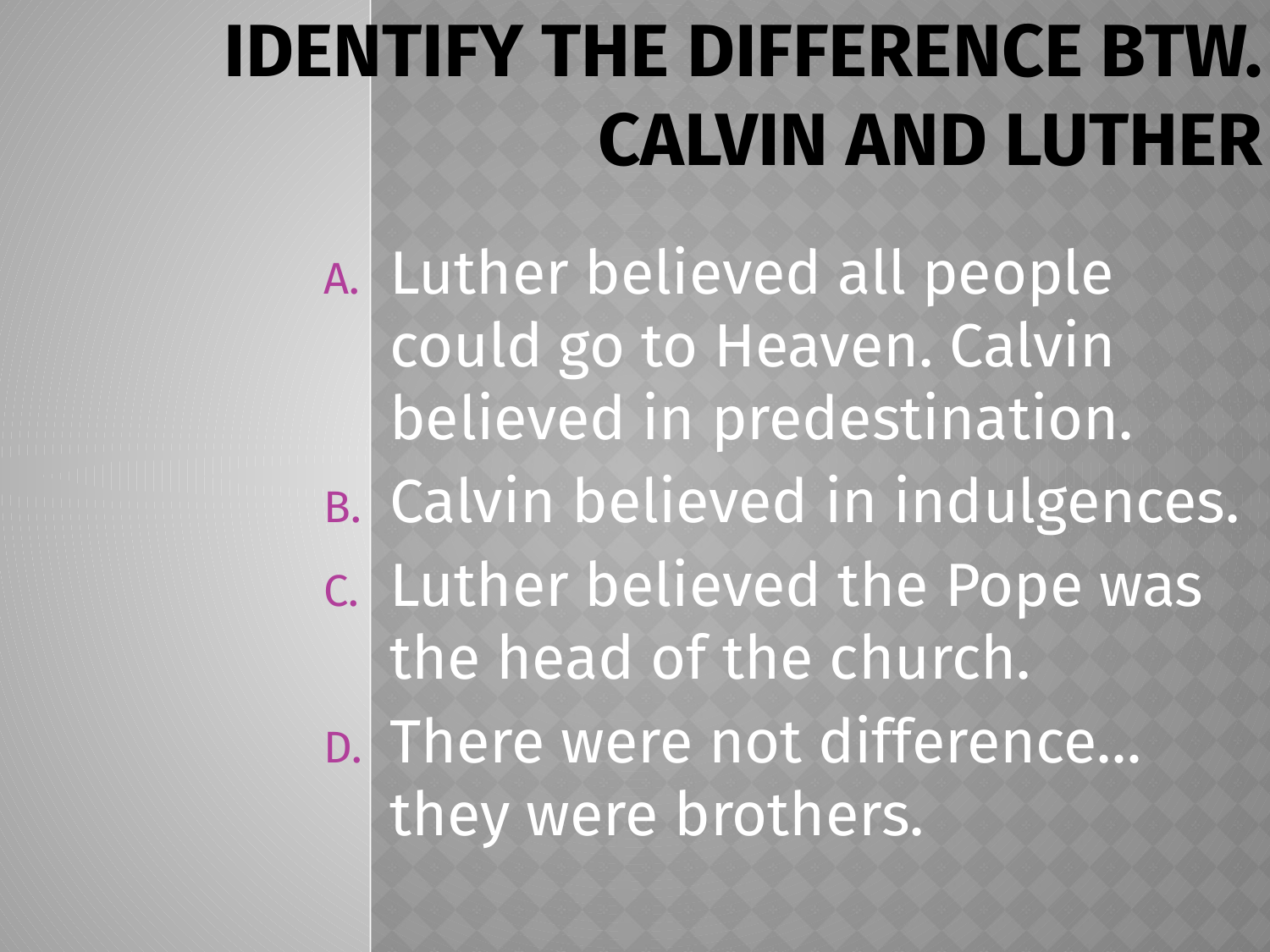

# Identify the difference btw. Calvin and Luther
Luther believed all people could go to Heaven. Calvin believed in predestination.
Calvin believed in indulgences.
Luther believed the Pope was the head of the church.
There were not difference…they were brothers.